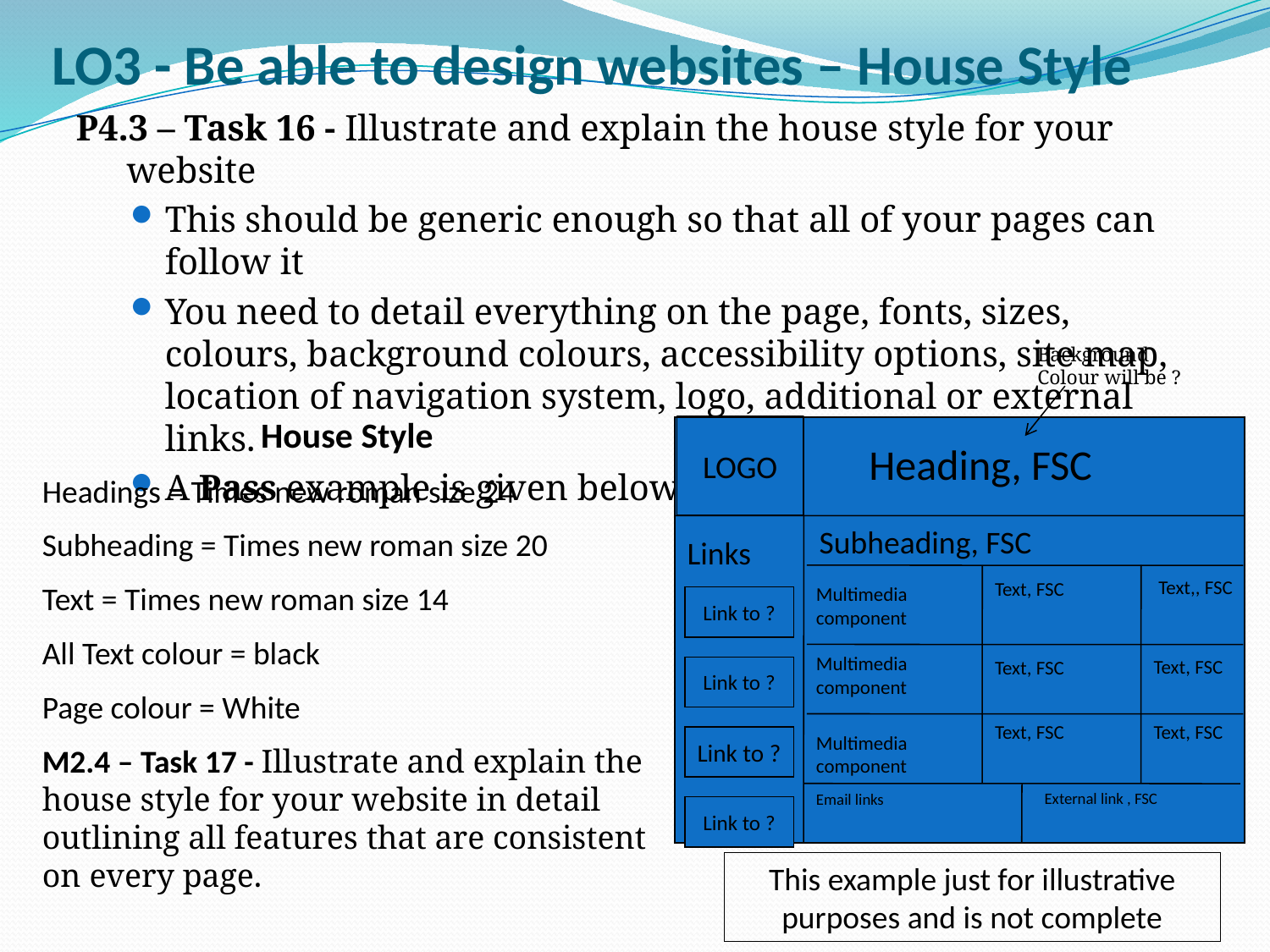

# LO3 - Be able to design websites – House Style
P4.3 – Task 16 - Illustrate and explain the house style for your website
This should be generic enough so that all of your pages can follow it
You need to detail everything on the page, fonts, sizes, colours, background colours, accessibility options, site map, location of navigation system, logo, additional or external links.
A Pass example is given below.
Background Colour will be ?
House Style
Headings = Times new roman size 24
Subheading = Times new roman size 20
Text = Times new roman size 14
All Text colour = black
Page colour = White
M2.4 – Task 17 - Illustrate and explain the house style for your website in detail outlining all features that are consistent on every page.
LOGO

Heading, FSC

Subheading, FSC
Links
Text,, FSC
Text, FSC
Multimedia component
Link to ?
Multimedia component
Text, FSC
Text, FSC
Link to ?
Text, FSC
Text, FSC
Multimedia component
Link to ?
External link , FSC
Email links

Link to ?
This example just for illustrative purposes and is not complete